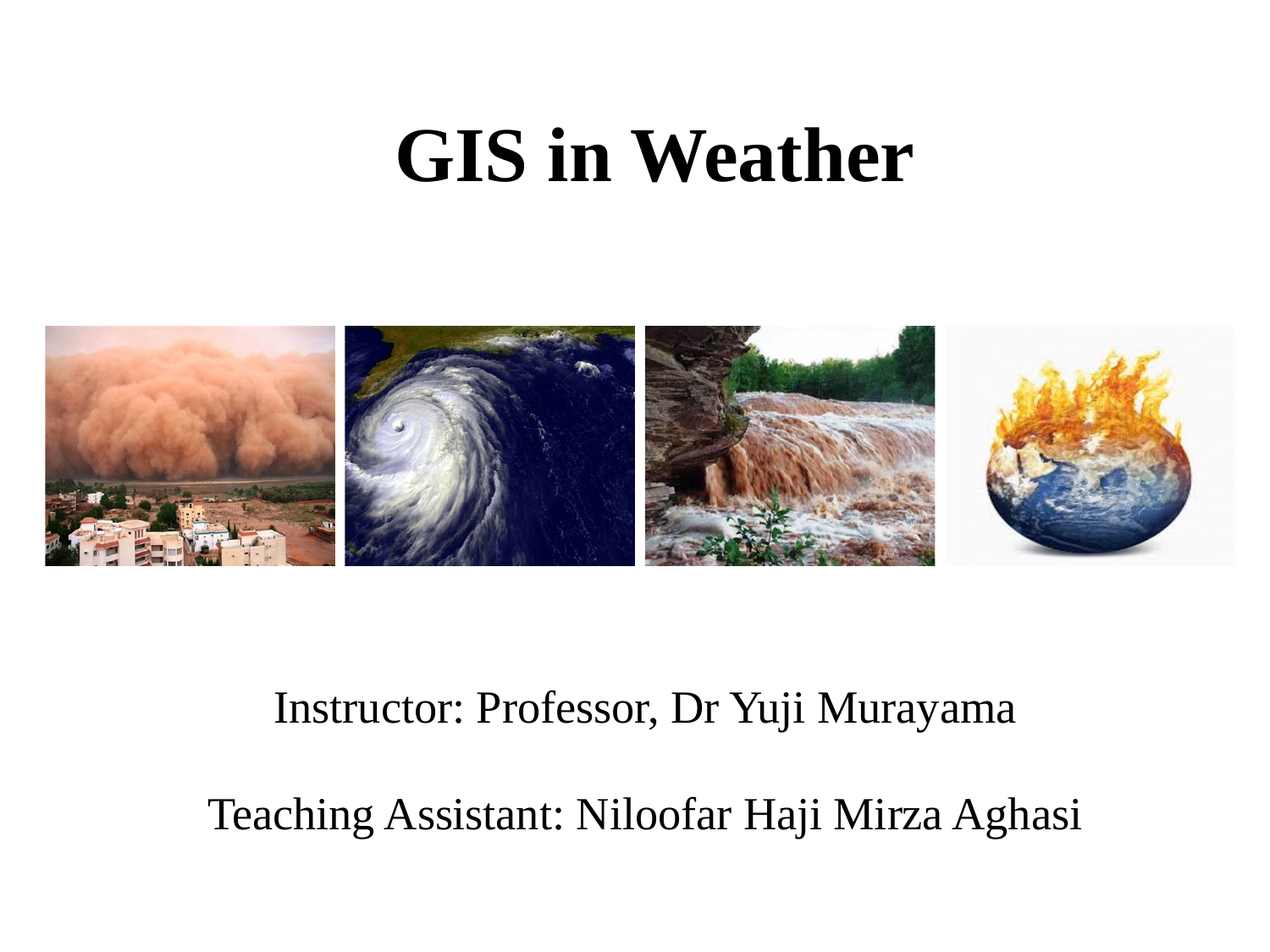

# GIS in Weather

Instructor: Professor, Dr Yuji Murayama

Teaching Assistant: Niloofar Haji Mirza Aghasi